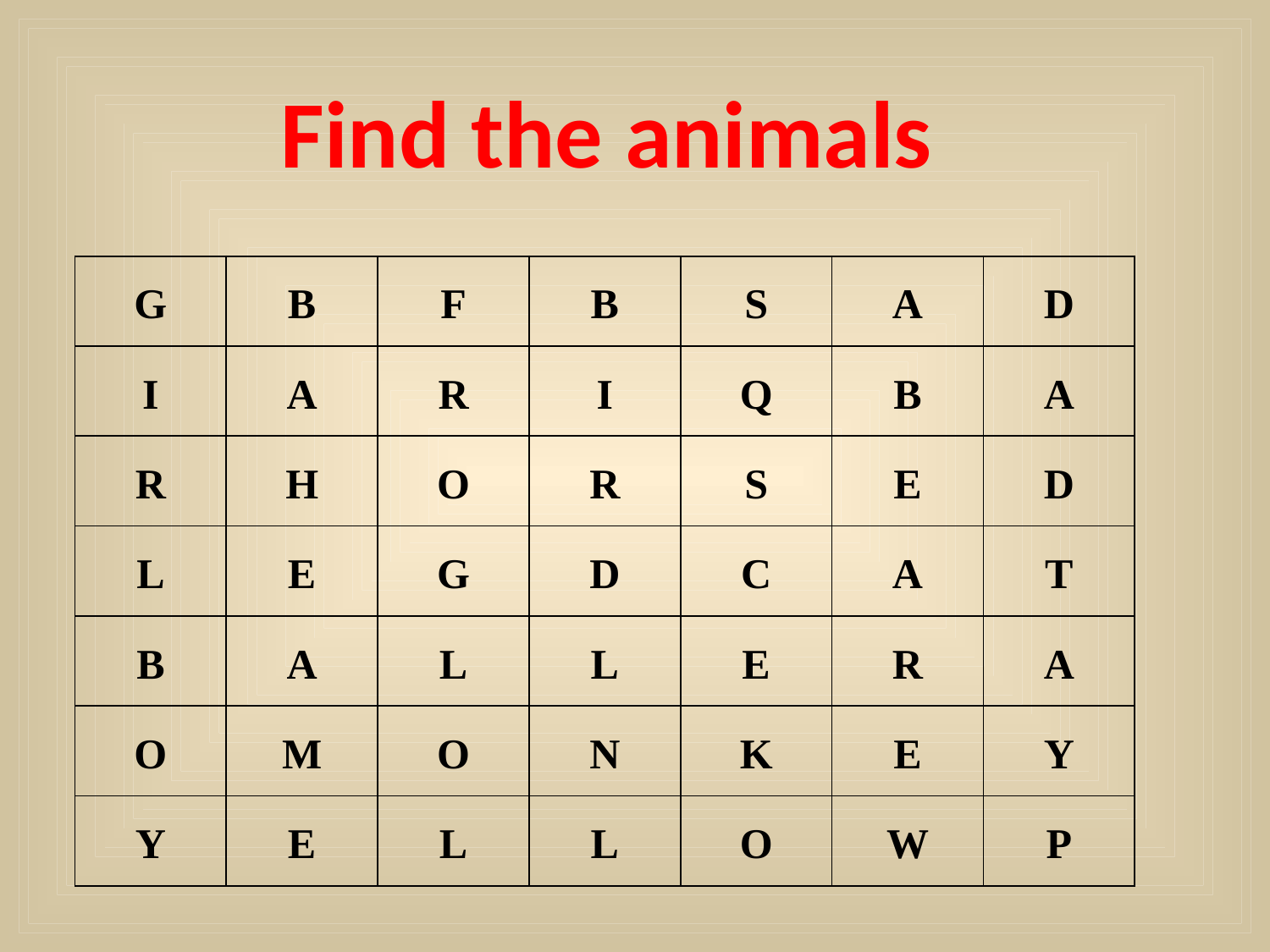

Find the animals
| G | B | F | B | S | A | D |
| --- | --- | --- | --- | --- | --- | --- |
| I | A | R | I | Q | B | A |
| R | H | O | R | S | E | D |
| L | E | G | D | C | A | T |
| B | A | L | L | E | R | A |
| O | M | O | N | K | E | Y |
| Y | E | L | L | O | W | P |